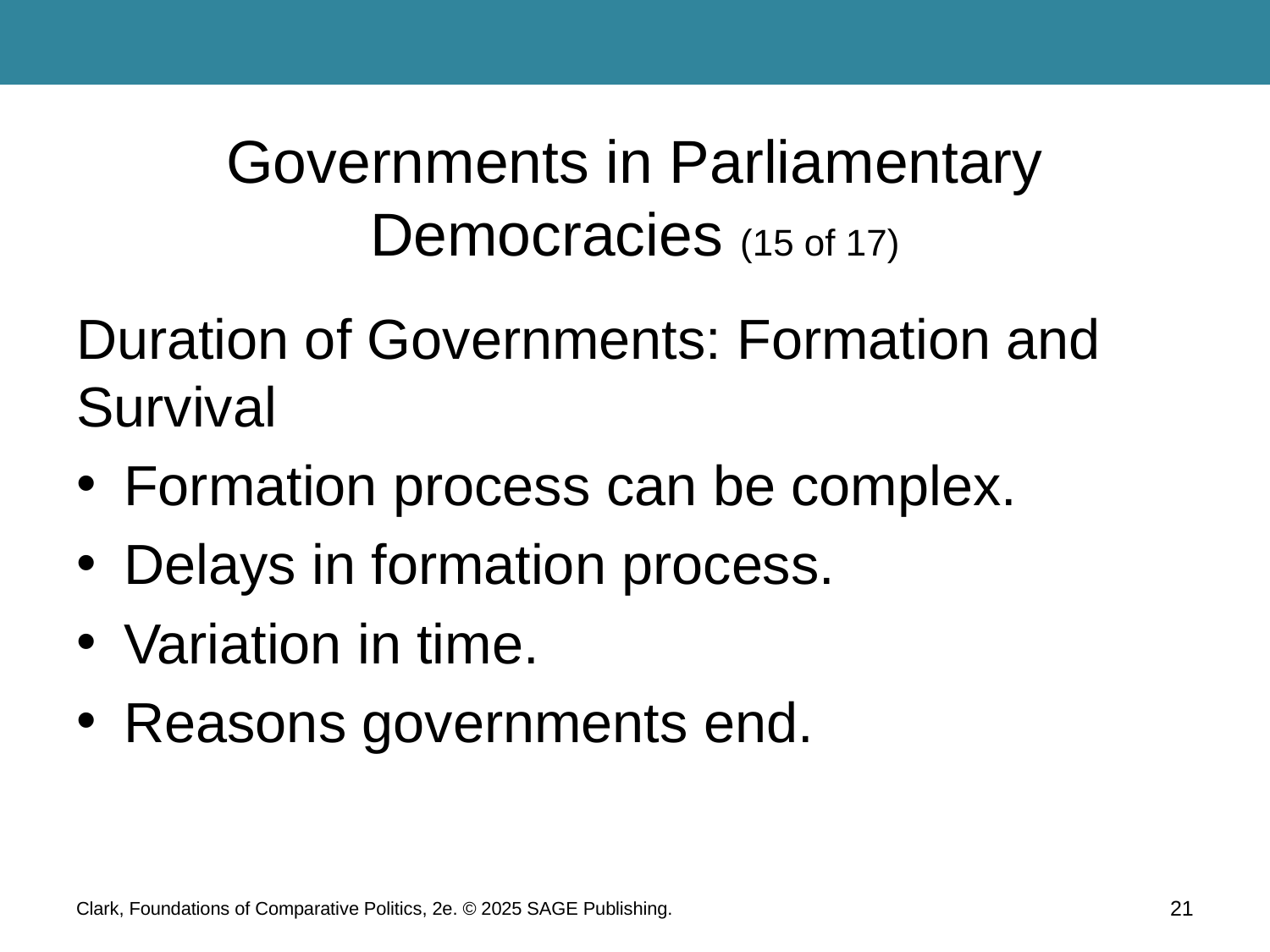

# Governments in Parliamentary Democracies (15 of 17)
Duration of Governments: Formation and Survival
Formation process can be complex.
Delays in formation process.
Variation in time.
Reasons governments end.
Clark, Foundations of Comparative Politics, 2e. © 2025 SAGE Publishing.
21